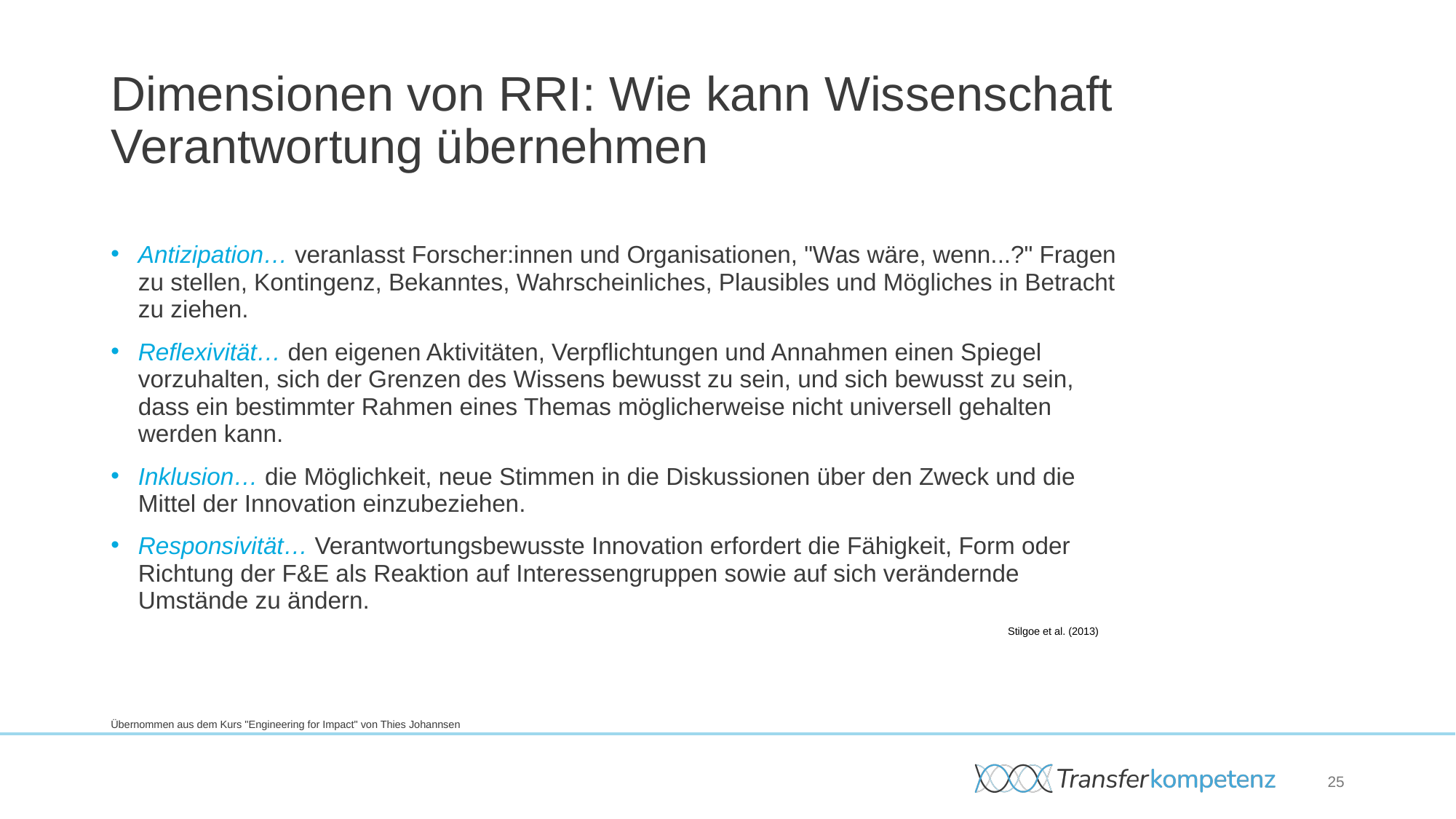

# Dimensionen von RRI: Wie kann Wissenschaft Verantwortung übernehmen
Antizipation… veranlasst Forscher:innen und Organisationen, "Was wäre, wenn...?" Fragen zu stellen, Kontingenz, Bekanntes, Wahrscheinliches, Plausibles und Mögliches in Betracht zu ziehen.
Reflexivität… den eigenen Aktivitäten, Verpflichtungen und Annahmen einen Spiegel vorzuhalten, sich der Grenzen des Wissens bewusst zu sein, und sich bewusst zu sein, dass ein bestimmter Rahmen eines Themas möglicherweise nicht universell gehalten werden kann.
Inklusion… die Möglichkeit, neue Stimmen in die Diskussionen über den Zweck und die Mittel der Innovation einzubeziehen.
Responsivität… Verantwortungsbewusste Innovation erfordert die Fähigkeit, Form oder Richtung der F&E als Reaktion auf Interessengruppen sowie auf sich verändernde Umstände zu ändern.
Stilgoe et al. (2013)
Übernommen aus dem Kurs "Engineering for Impact" von Thies Johannsen
25